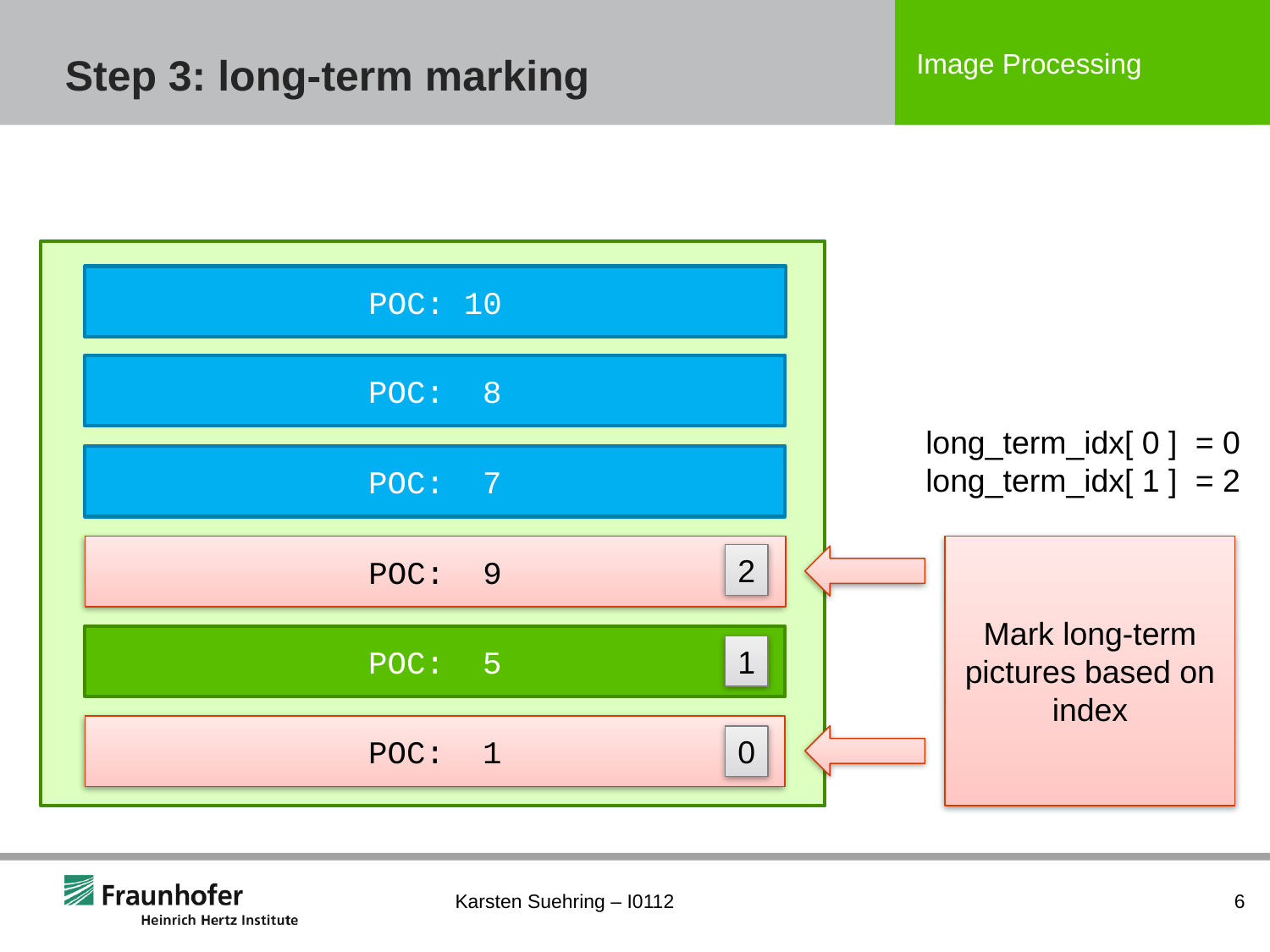

# Step 3: long-term marking

POC: 10
POC:  8
long_term_idx[ 0 ]  = 0
long_term_idx[ 1 ]  = 2
POC:  7
POC:  9
Mark long-term pictures based on index
2

POC:  5
1
POC:  1
0

Karsten Suehring – I0112
6